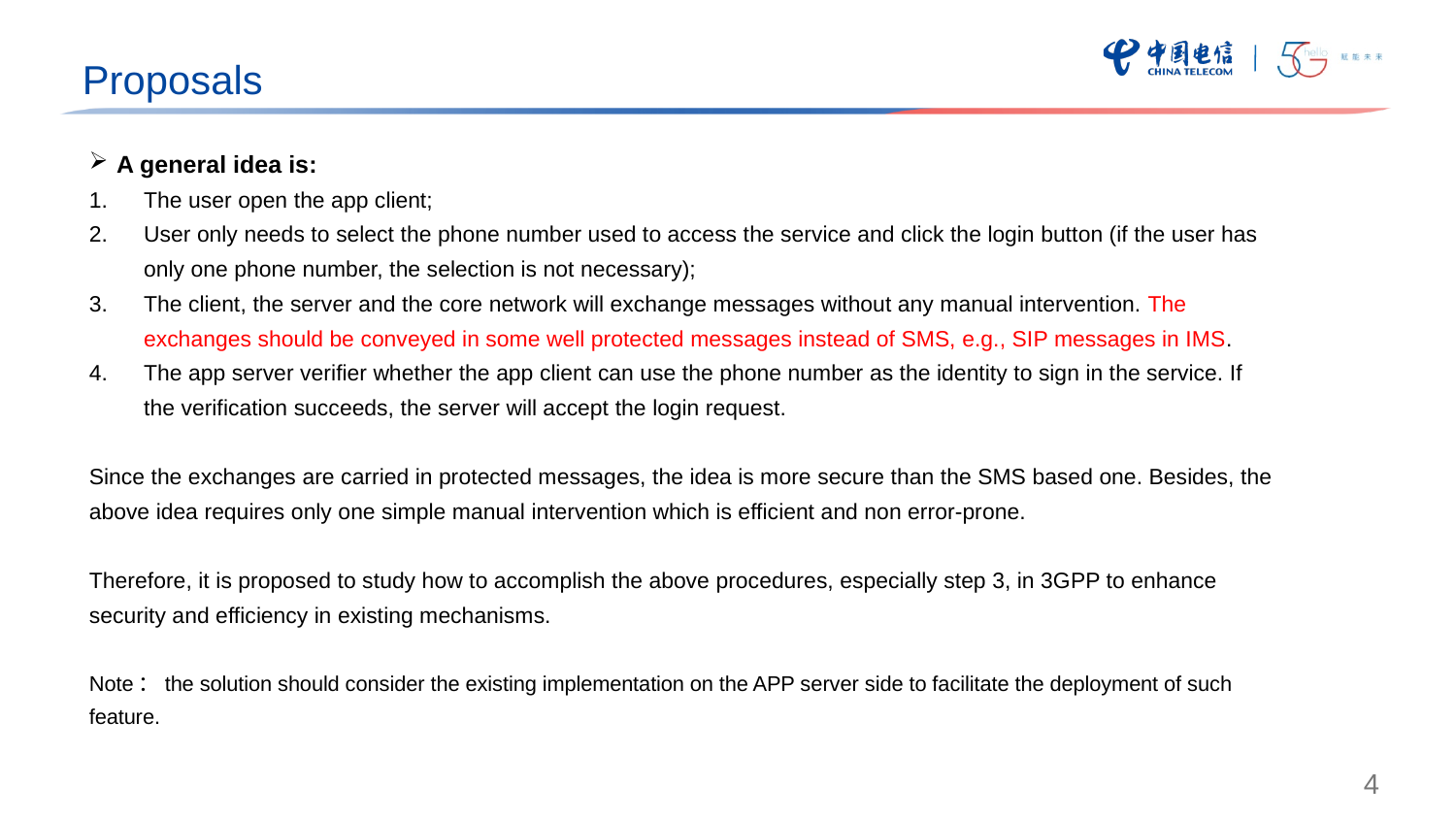

Proposals

A general idea is:
The user open the app client;
User only needs to select the phone number used to access the service and click the login button (if the user has only one phone number, the selection is not necessary);
The client, the server and the core network will exchange messages without any manual intervention. The exchanges should be conveyed in some well protected messages instead of SMS, e.g., SIP messages in IMS.
The app server verifier whether the app client can use the phone number as the identity to sign in the service. If the verification succeeds, the server will accept the login request.

Since the exchanges are carried in protected messages, the idea is more secure than the SMS based one. Besides, the above idea requires only one simple manual intervention which is efficient and non error-prone.

Therefore, it is proposed to study how to accomplish the above procedures, especially step 3, in 3GPP to enhance security and efficiency in existing mechanisms.

Note：the solution should consider the existing implementation on the APP server side to facilitate the deployment of such feature.
4